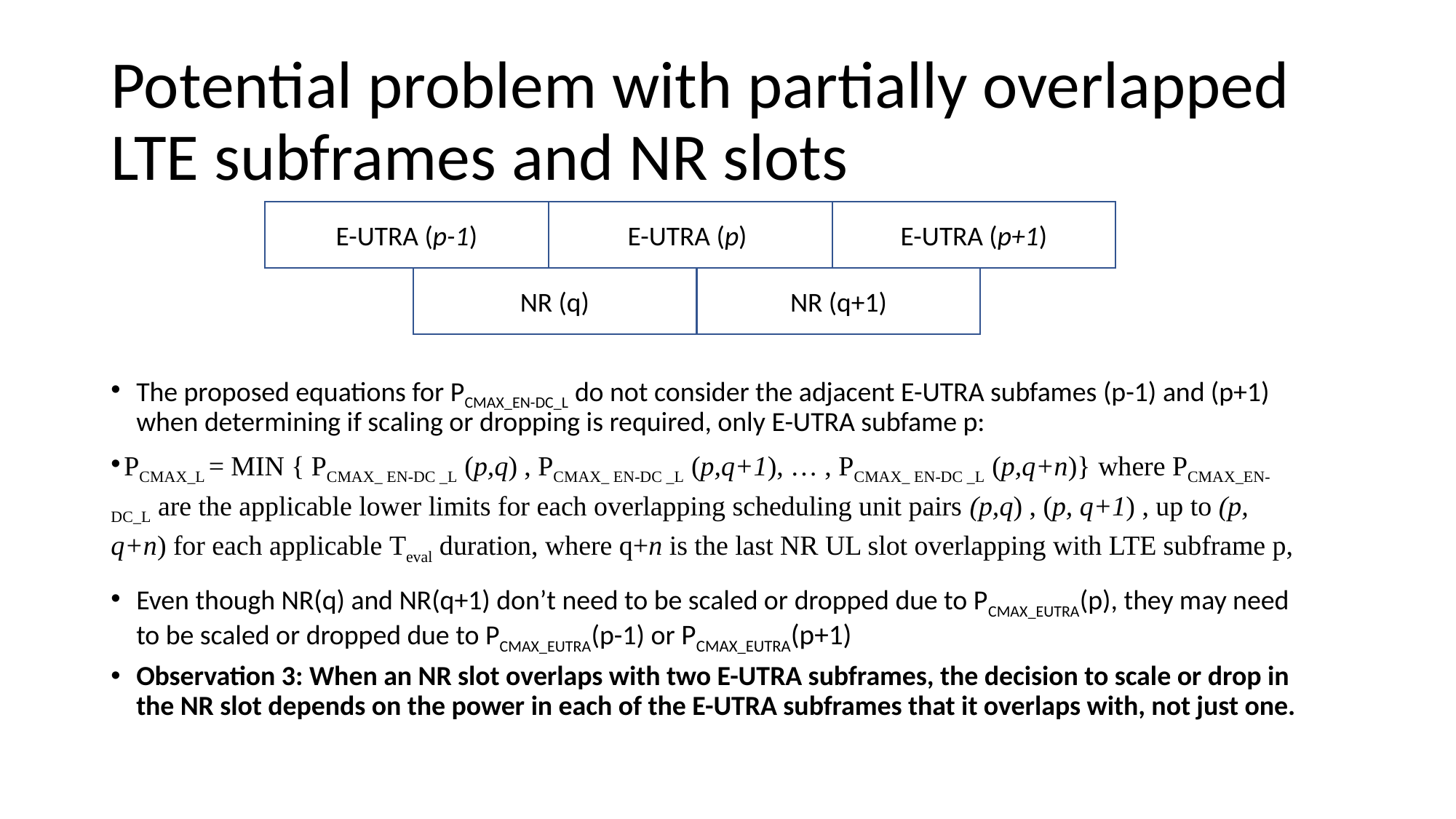

# Potential problem with partially overlapped LTE subframes and NR slots
E-UTRA (p-1)
E-UTRA (p)
E-UTRA (p+1)
NR (q+1)
NR (q)
The proposed equations for PCMAX_EN-DC_L do not consider the adjacent E-UTRA subfames (p-1) and (p+1) when determining if scaling or dropping is required, only E-UTRA subfame p:
 PCMAX_L = MIN { PCMAX_ EN-DC _L (p,q) , PCMAX_ EN-DC _L (p,q+1), … , PCMAX_ EN-DC _L (p,q+n)} where PCMAX_EN-DC_L are the applicable lower limits for each overlapping scheduling unit pairs (p,q) , (p, q+1) , up to (p, q+n) for each applicable Teval duration, where q+n is the last NR UL slot overlapping with LTE subframe p,
Even though NR(q) and NR(q+1) don’t need to be scaled or dropped due to PCMAX_EUTRA(p), they may need to be scaled or dropped due to PCMAX_EUTRA(p-1) or PCMAX_EUTRA(p+1)
Observation 3: When an NR slot overlaps with two E-UTRA subframes, the decision to scale or drop in the NR slot depends on the power in each of the E-UTRA subframes that it overlaps with, not just one.